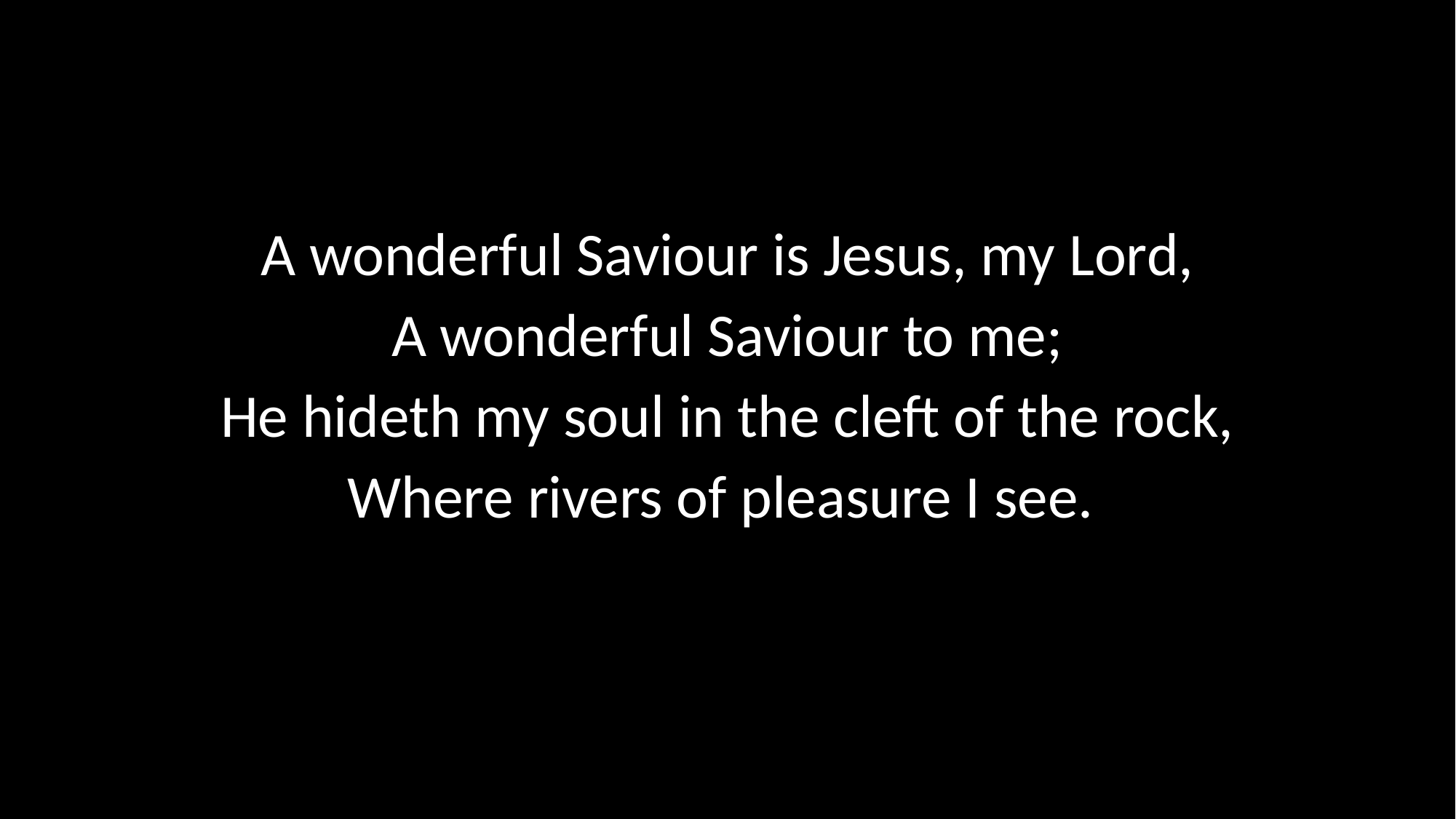

A wonderful Saviour is Jesus, my Lord,
A wonderful Saviour to me;
He hideth my soul in the cleft of the rock,
Where rivers of pleasure I see.